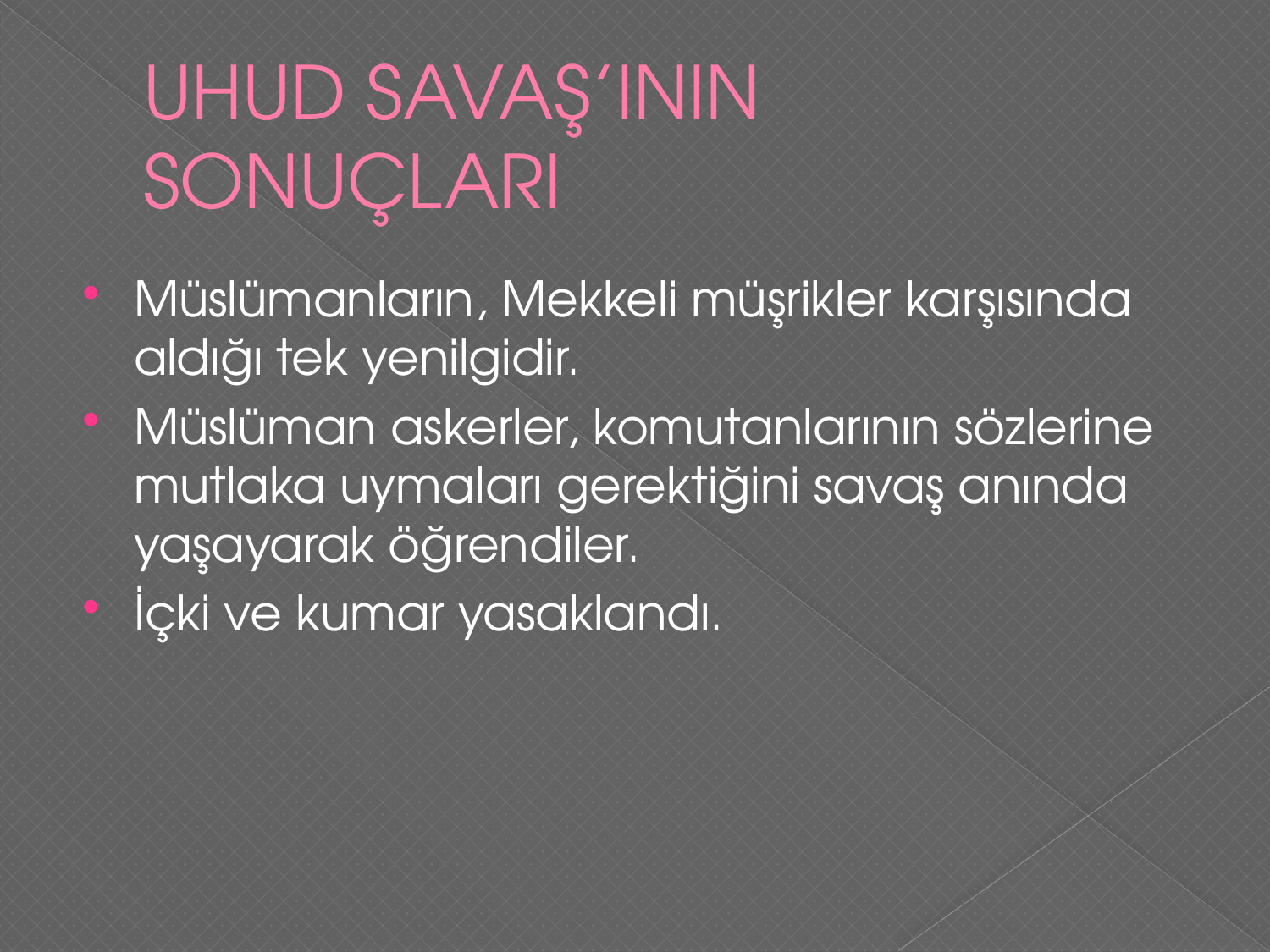

# UHUD SAVAŞ’ININ SONUÇLARI
Müslümanların, Mekkeli müşrikler karşısında aldığı tek yenilgidir.
Müslüman askerler, komutanlarının sözlerine mutlaka uymaları gerektiğini savaş anında yaşayarak öğrendiler.
İçki ve kumar yasaklandı.